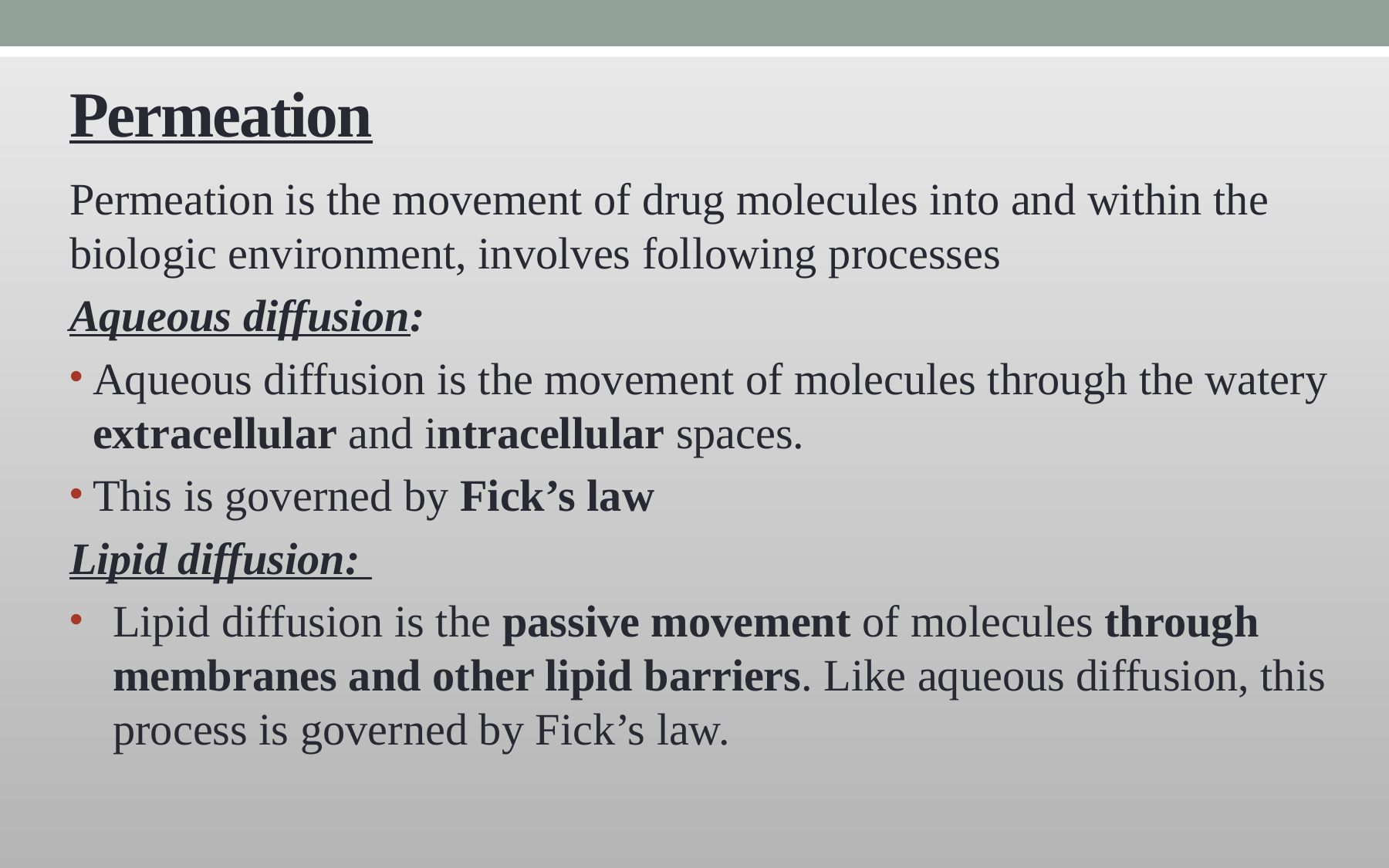

# Permeation
Permeation is the movement of drug molecules into and within the biologic environment, involves following processes
Aqueous diffusion:
Aqueous diffusion is the movement of molecules through the watery extracellular and intracellular spaces.
This is governed by Fick’s law
Lipid diffusion:
Lipid diffusion is the passive movement of molecules through membranes and other lipid barriers. Like aqueous diffusion, this process is governed by Fick’s law.